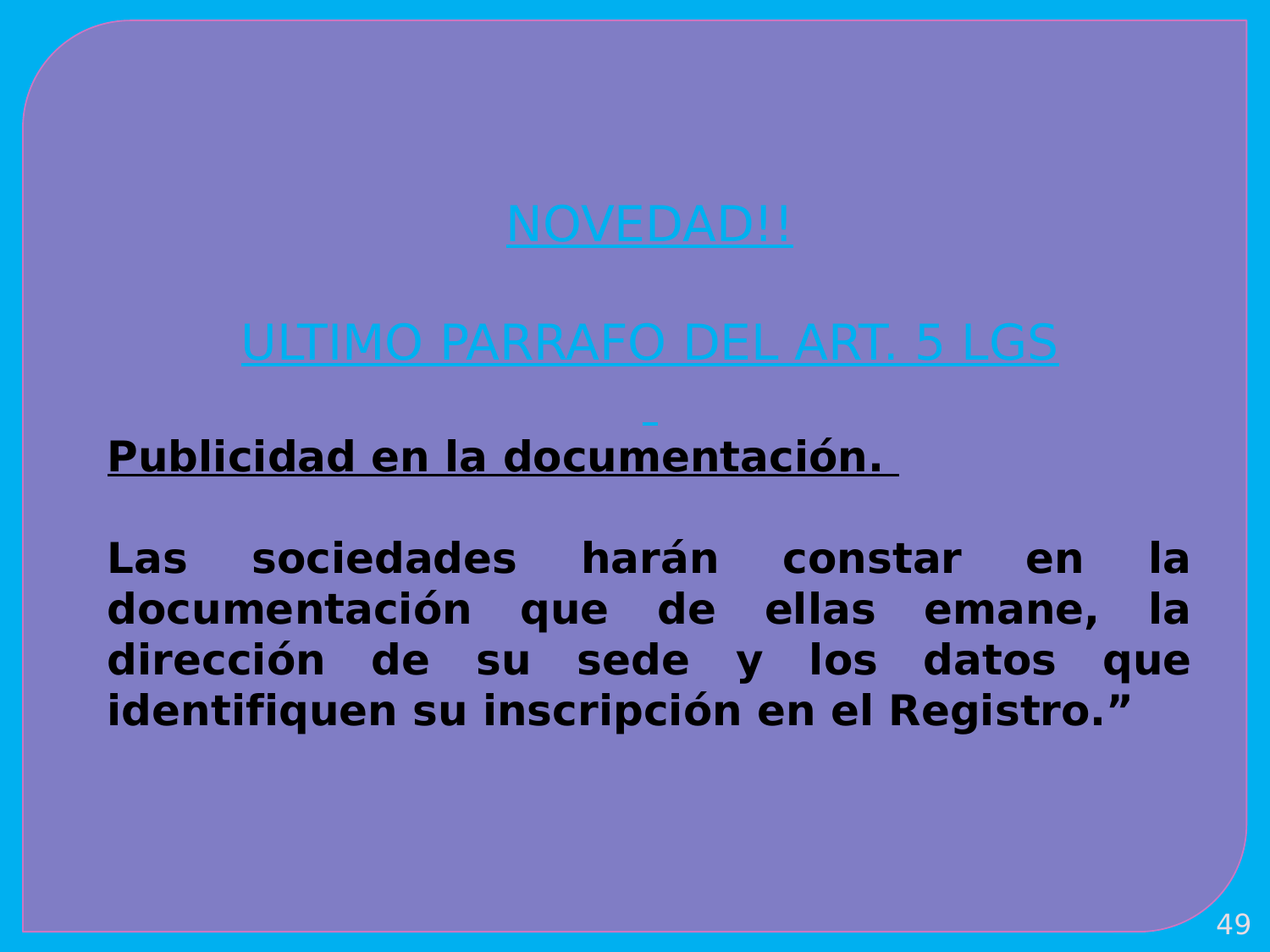

NOVEDAD!!

ULTIMO PARRAFO DEL ART. 5 LGS

Publicidad en la documentación.

Las sociedades harán constar en la documentación que de ellas emane, la dirección de su sede y los datos que identifiquen su inscripción en el Registro.”
49